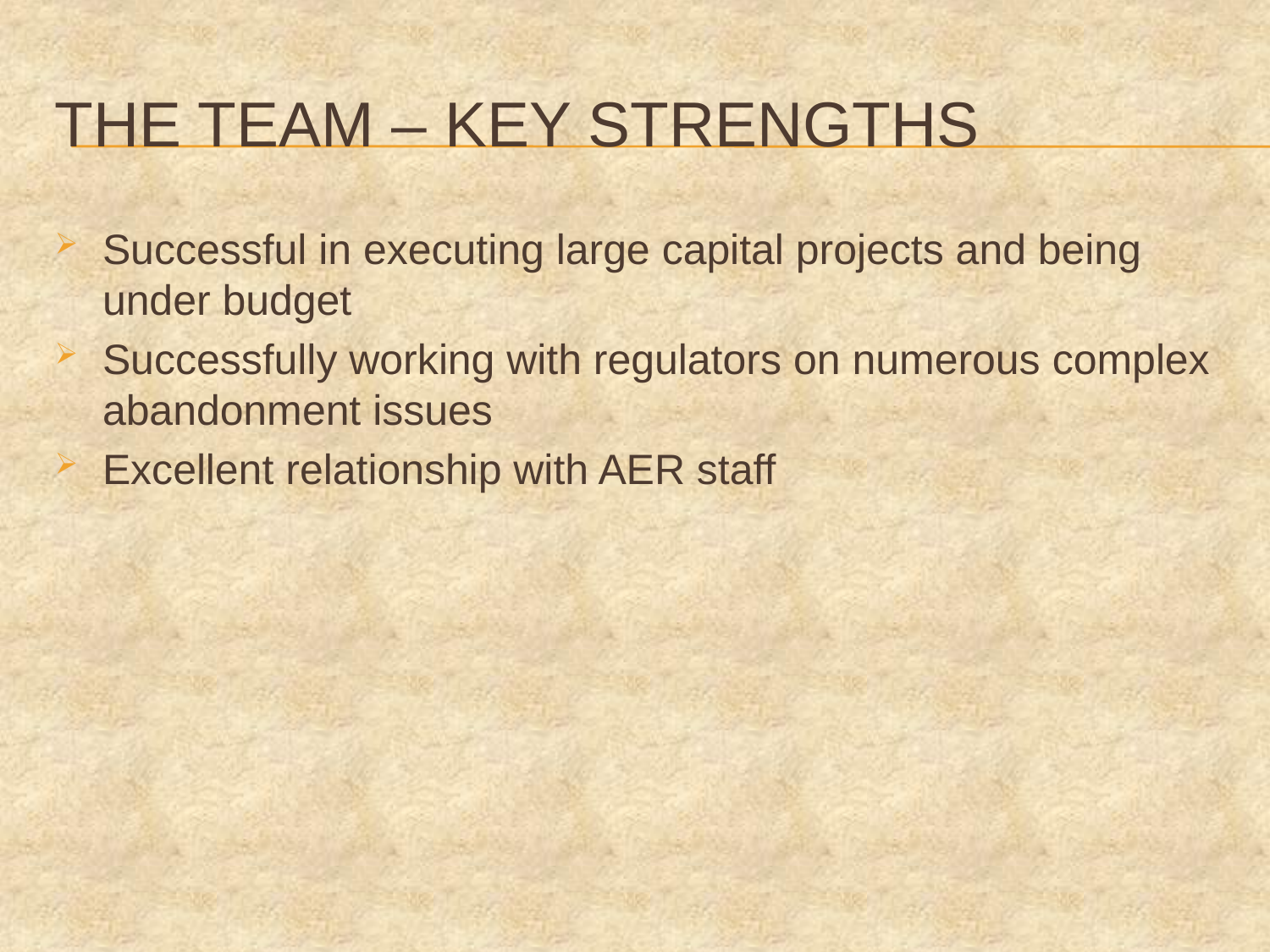

# The Team – Key Strengths
Successful in executing large capital projects and being under budget
Successfully working with regulators on numerous complex abandonment issues
Excellent relationship with AER staff